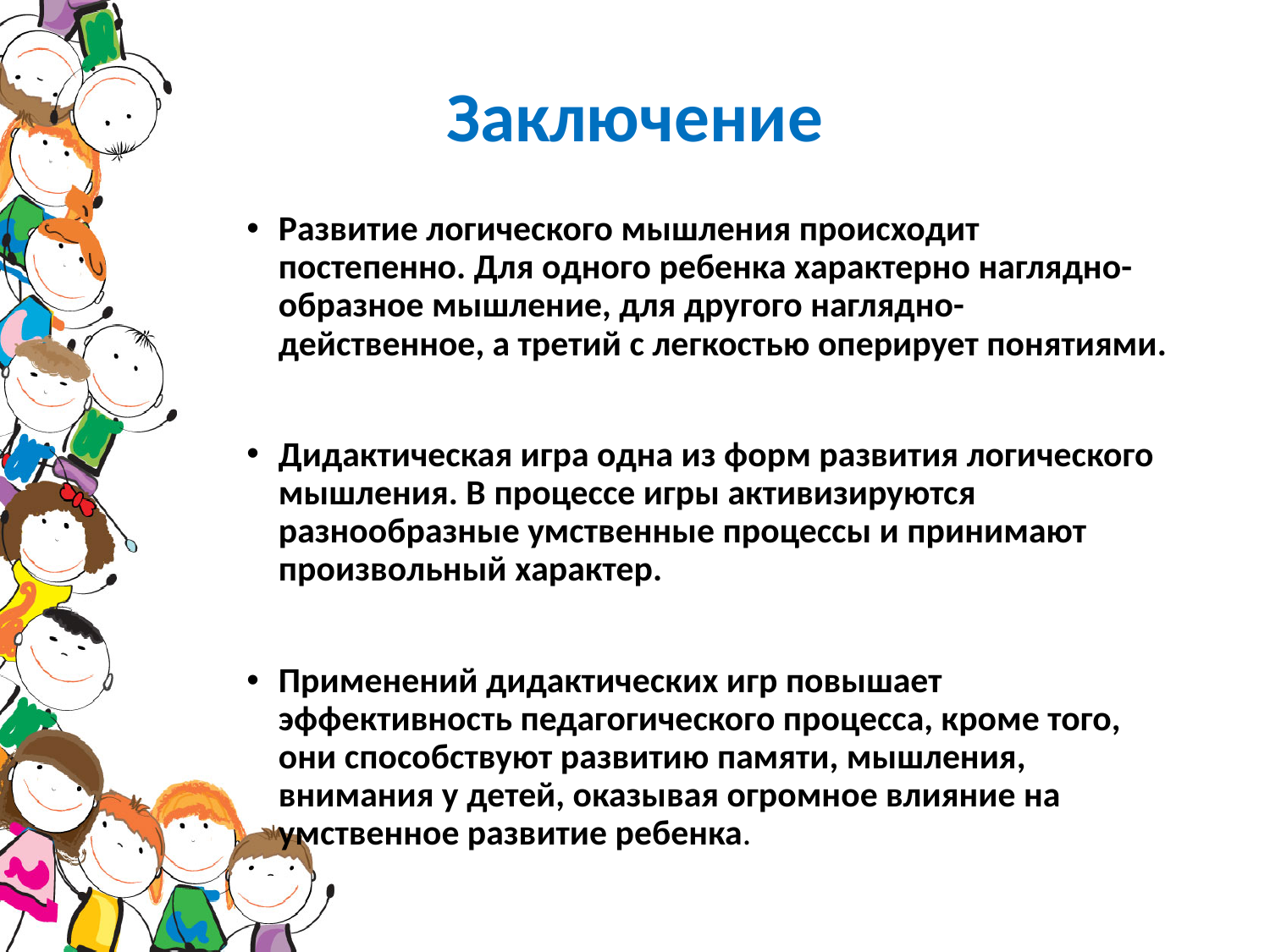

# Заключение
Развитие логического мышления происходит постепенно. Для одного ребенка характерно наглядно-образное мышление, для другого наглядно-действенное, а третий с легкостью оперирует понятиями.

Дидактическая игра одна из форм развития логического мышления. В процессе игры активизируются разнообразные умственные процессы и принимают произвольный характер.

Применений дидактических игр повышает эффективность педагогического процесса, кроме того, они способствуют развитию памяти, мышления, внимания у детей, оказывая огромное влияние на умственное развитие ребенка.